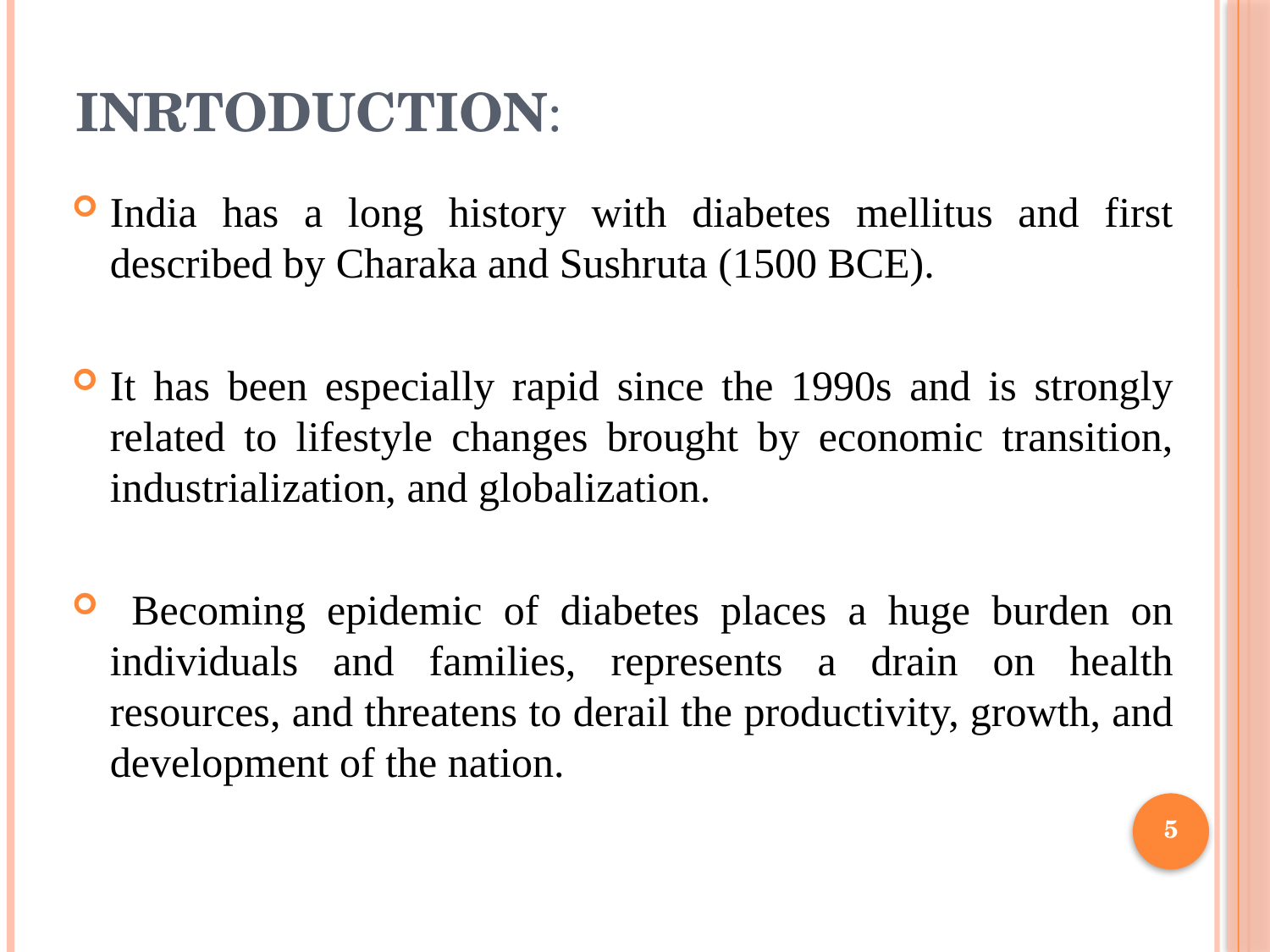

# Inrtoduction:
India has a long history with diabetes mellitus and first described by Charaka and Sushruta (1500 BCE).

It has been especially rapid since the 1990s and is strongly related to lifestyle changes brought by economic transition, industrialization, and globalization.

 Becoming epidemic of diabetes places a huge burden on individuals and families, represents a drain on health resources, and threatens to derail the productivity, growth, and development of the nation.
5